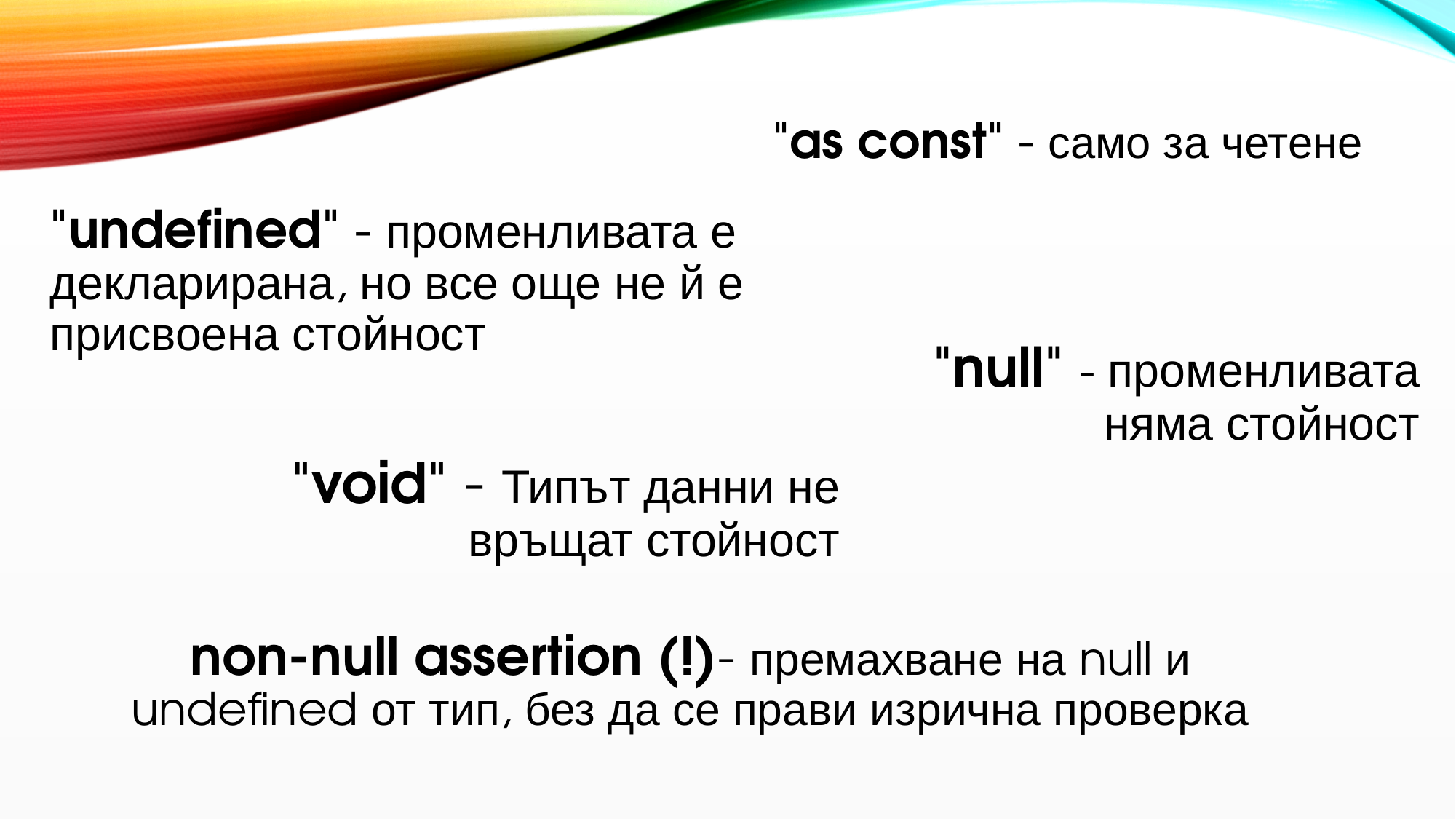

# "as const" - само за четене
"undefined" - променливата е декларирана, но все още не й е присвоена стойност

"null" - променливата няма стойност
"void" - Типът данни не връщат стойност
non-null assertion (!)- премахване на null и undefined от тип, без да се прави изрична проверка